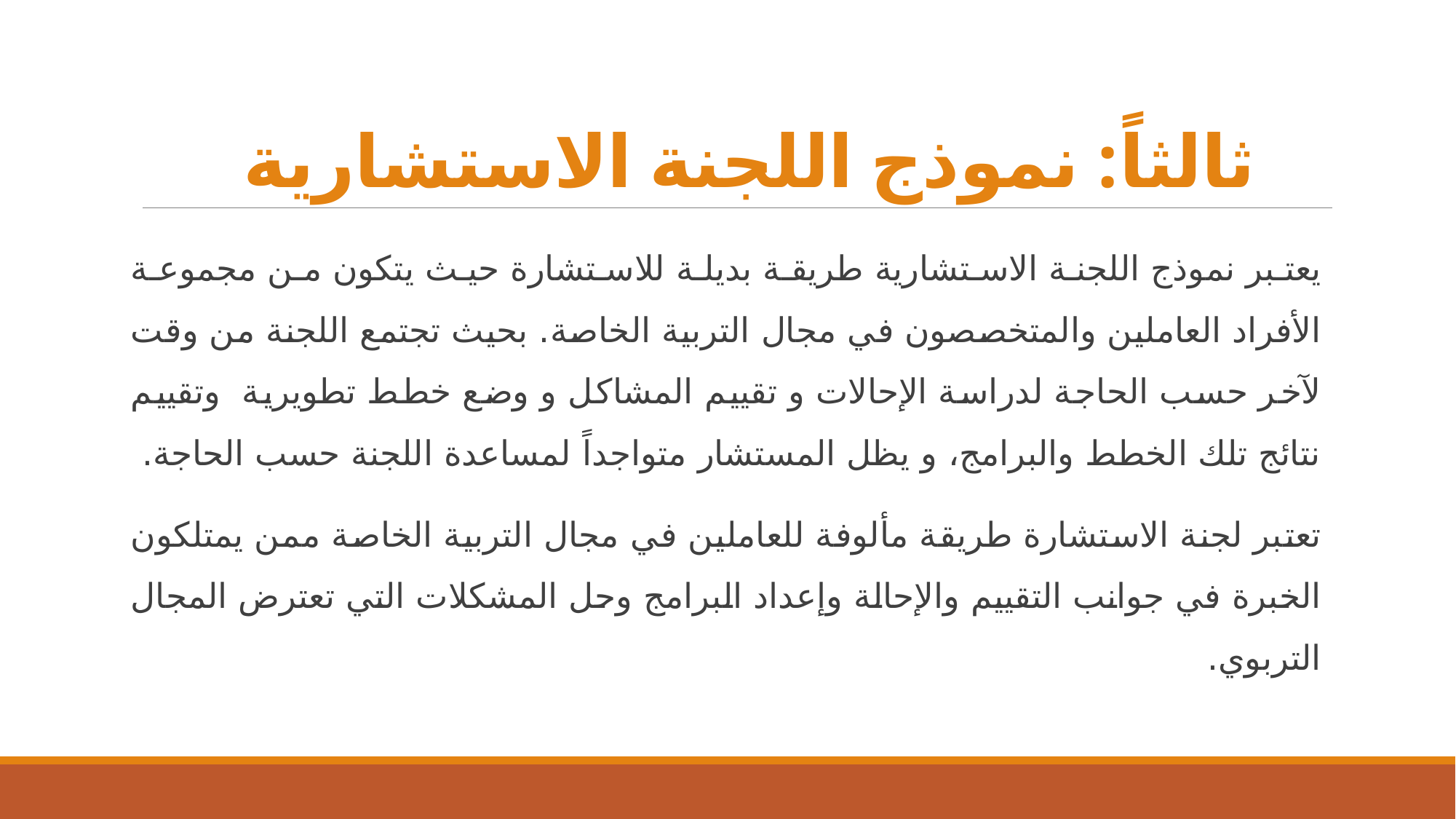

# ثالثاً: نموذج اللجنة الاستشارية
يعتبر نموذج اللجنة الاستشارية طريقة بديلة للاستشارة حيث يتكون من مجموعة الأفراد العاملين والمتخصصون في مجال التربية الخاصة. بحيث تجتمع اللجنة من وقت لآخر حسب الحاجة لدراسة الإحالات و تقييم المشاكل و وضع خطط تطويرية  وتقييم نتائج تلك الخطط والبرامج، و يظل المستشار متواجداً لمساعدة اللجنة حسب الحاجة.
تعتبر لجنة الاستشارة طريقة مألوفة للعاملين في مجال التربية الخاصة ممن يمتلكون الخبرة في جوانب التقييم والإحالة وإعداد البرامج وحل المشكلات التي تعترض المجال التربوي.